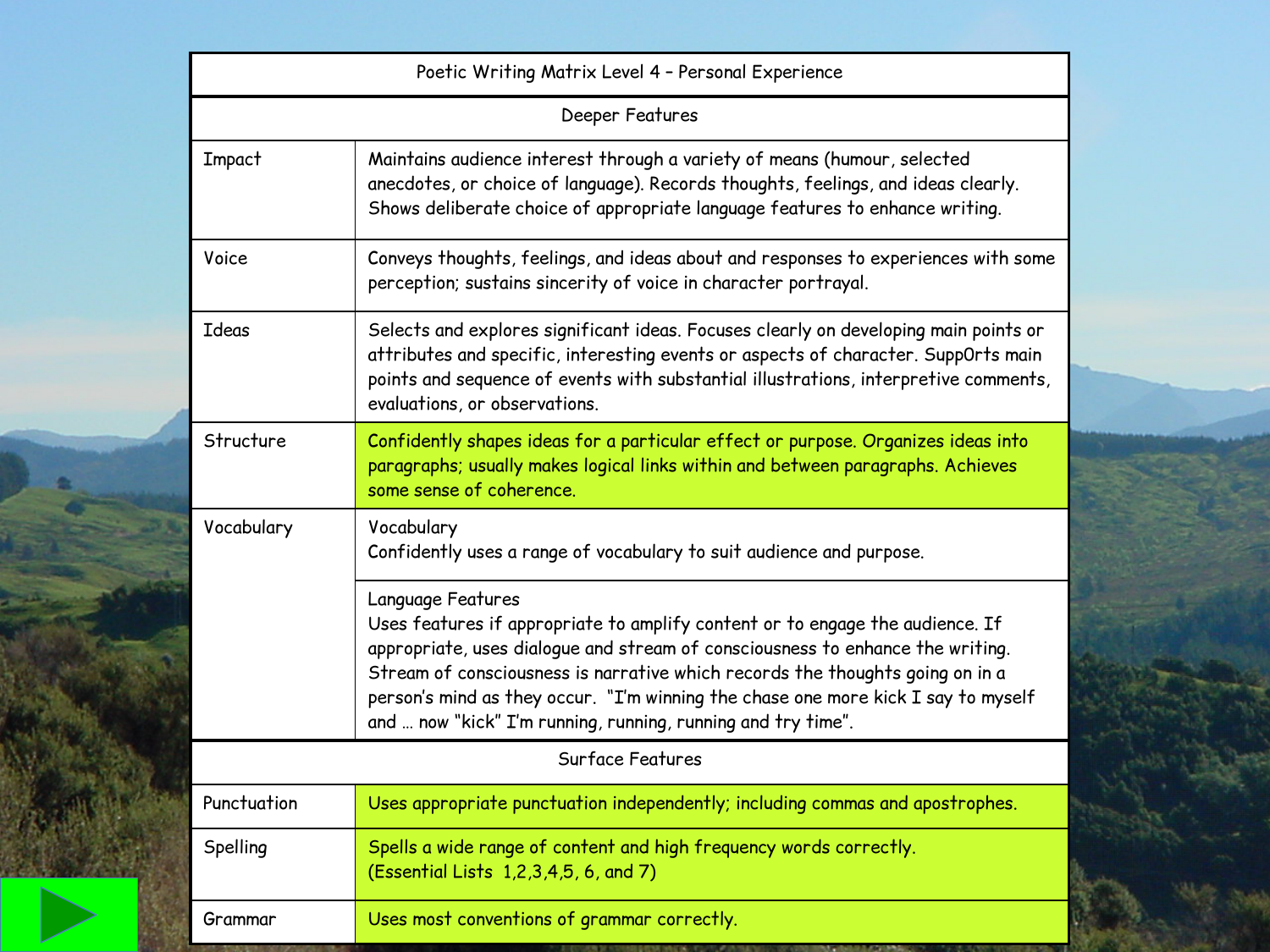

| Poetic Writing Matrix Level 4 – Personal Experience |  |
| --- | --- |
| Deeper Features |  |
| Impact | Maintains audience interest through a variety of means (humour, selected anecdotes, or choice of language). Records thoughts, feelings, and ideas clearly. Shows deliberate choice of appropriate language features to enhance writing. |
| Voice | Conveys thoughts, feelings, and ideas about and responses to experiences with some perception; sustains sincerity of voice in character portrayal. |
| Ideas | Selects and explores significant ideas. Focuses clearly on developing main points or attributes and specific, interesting events or aspects of character. Supp0rts main points and sequence of events with substantial illustrations, interpretive comments, evaluations, or observations. |
| Structure | Confidently shapes ideas for a particular effect or purpose. Organizes ideas into paragraphs; usually makes logical links within and between paragraphs. Achieves some sense of coherence. |
| Vocabulary | Vocabulary Confidently uses a range of vocabulary to suit audience and purpose. |
|  | Language Features Uses features if appropriate to amplify content or to engage the audience. If appropriate, uses dialogue and stream of consciousness to enhance the writing. Stream of consciousness is narrative which records the thoughts going on in a person’s mind as they occur. “I’m winning the chase one more kick I say to myself and … now “kick” I’m running, running, running and try time”. |
| Surface Features |  |
| Punctuation | Uses appropriate punctuation independently; including commas and apostrophes. |
| Spelling | Spells a wide range of content and high frequency words correctly. (Essential Lists 1,2,3,4,5, 6, and 7) |
| Grammar | Uses most conventions of grammar correctly. |